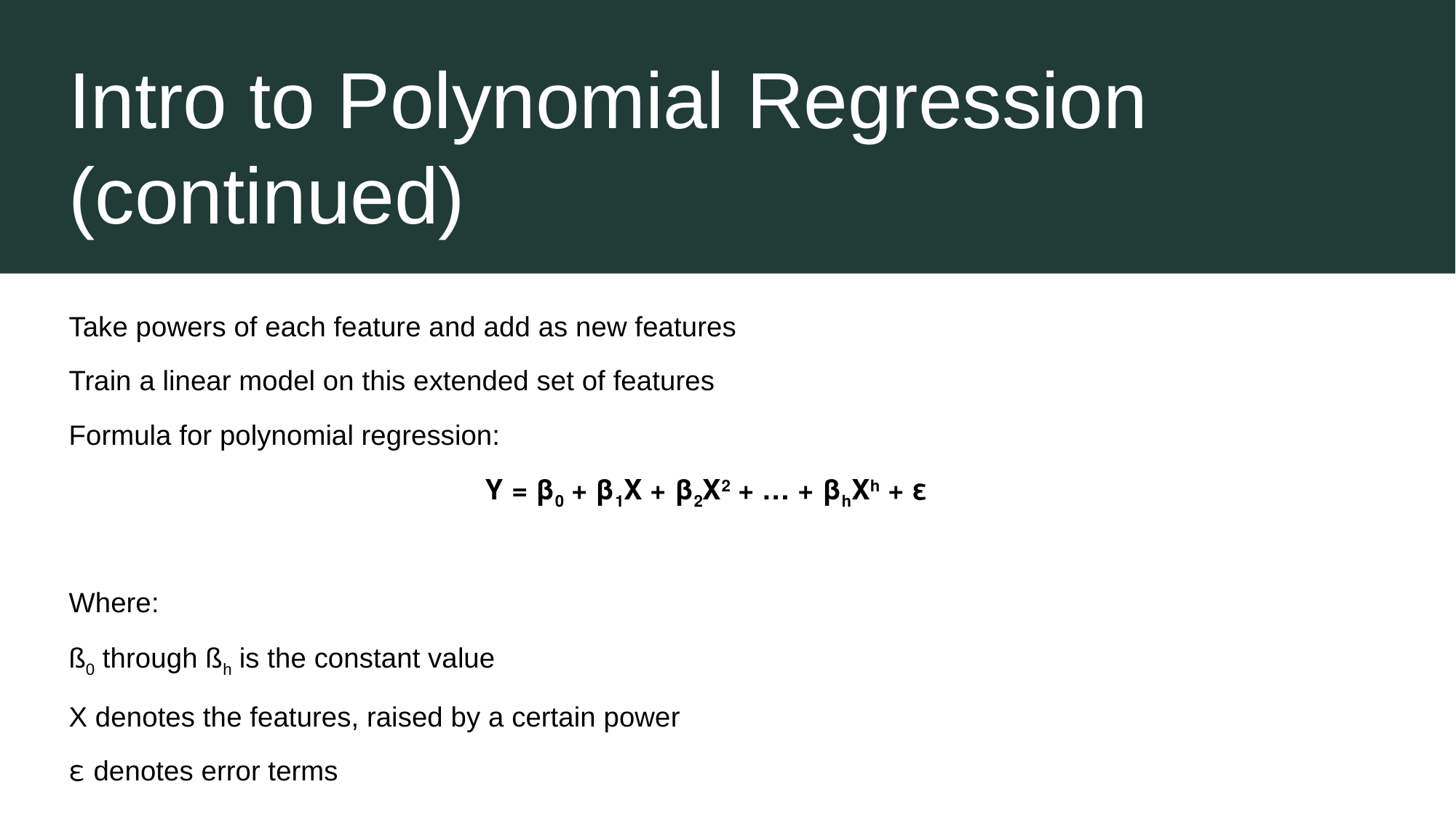

# Intro to Polynomial Regression (continued)
Take powers of each feature and add as new features
Train a linear model on this extended set of features
Formula for polynomial regression:
Y = β0 + β1X + β2X2 + … + βhXh + ε

Where:
ß0 through ßh is the constant value
X denotes the features, raised by a certain power
ε denotes error terms